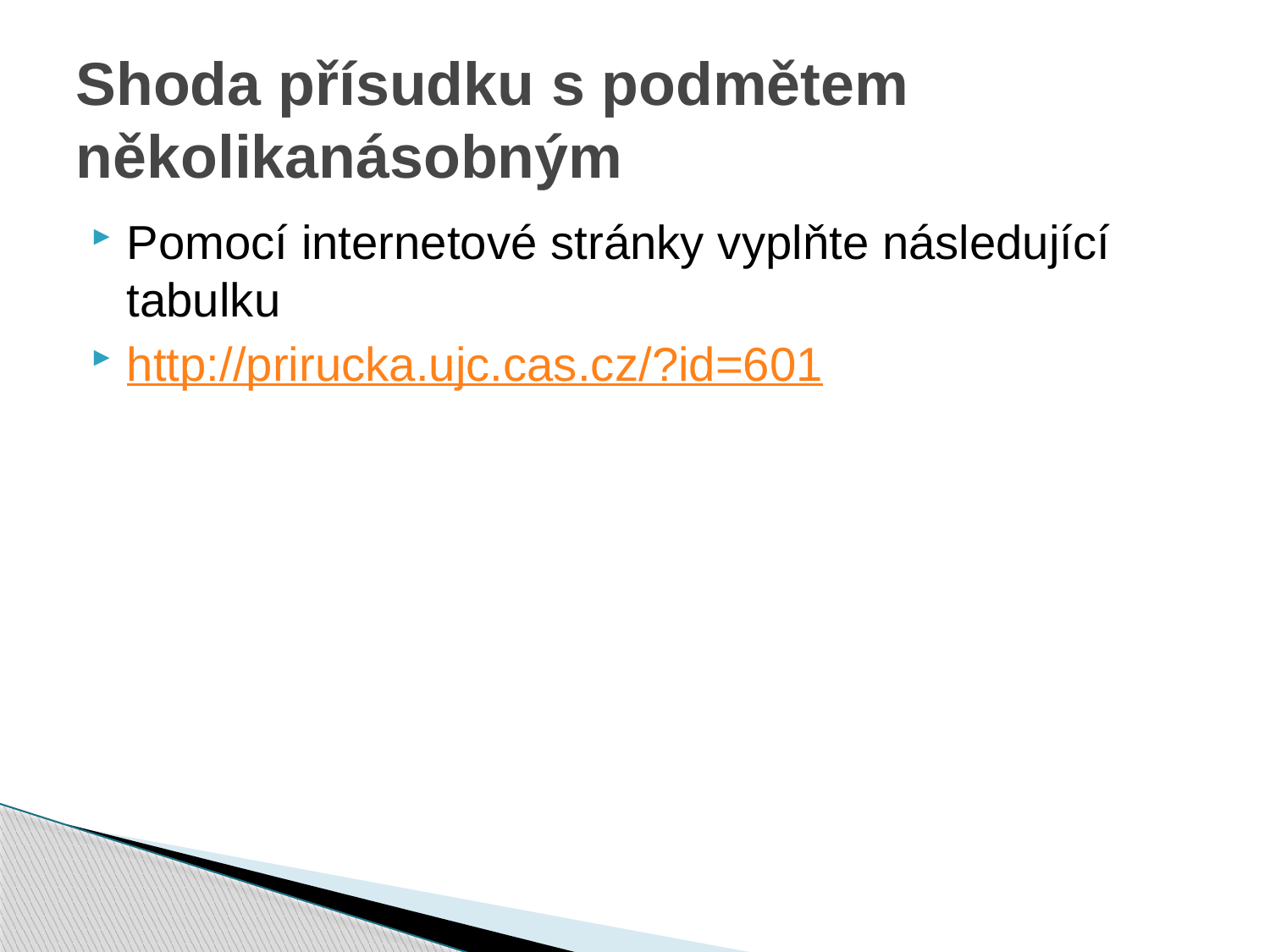

# Shoda přísudku s podmětem několikanásobným
Pomocí internetové stránky vyplňte následující tabulku
http://prirucka.ujc.cas.cz/?id=601